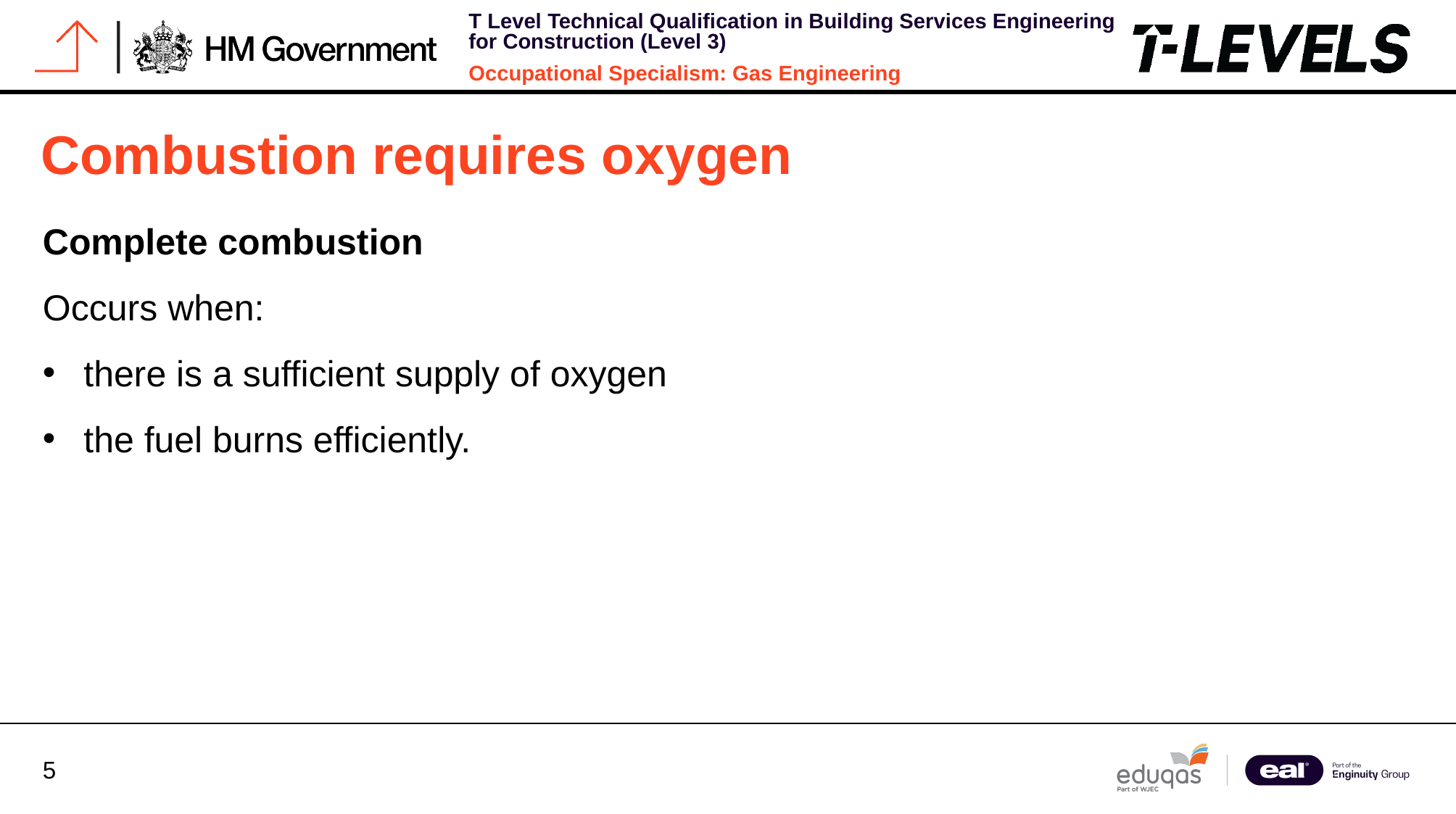

# Combustion requires oxygen
Complete combustion
Occurs when:
there is a sufficient supply of oxygen
the fuel burns efficiently.